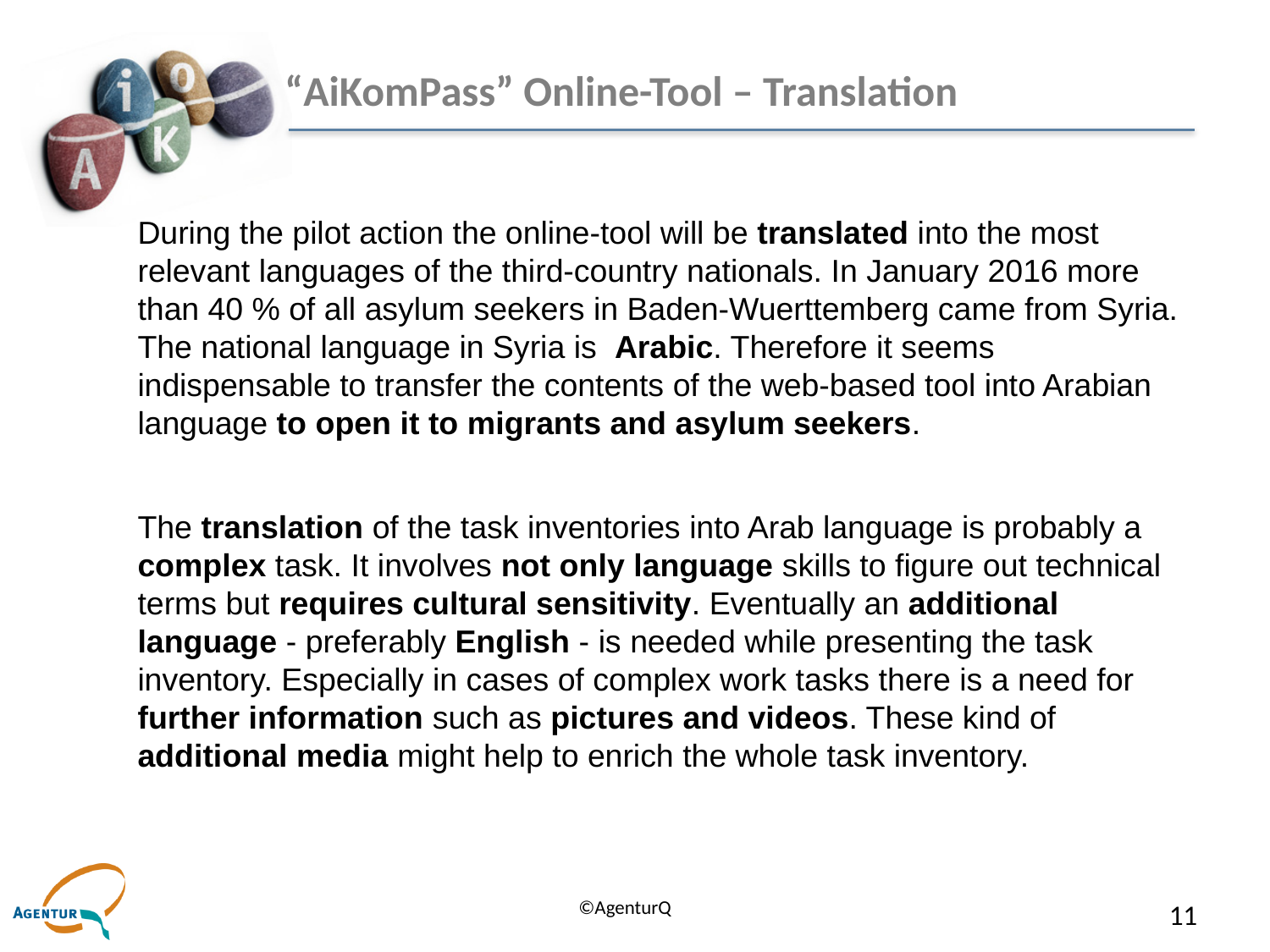

# “AiKomPass” Online-Tool – Translation
During the pilot action the online-tool will be translated into the most relevant languages of the third-country nationals. In January 2016 more than 40 % of all asylum seekers in Baden-Wuerttemberg came from Syria. The national language in Syria is  Arabic. Therefore it seems indispensable to transfer the contents of the web-based tool into Arabian language to open it to migrants and asylum seekers.

The translation of the task inventories into Arab language is probably a complex task. It involves not only language skills to figure out technical terms but requires cultural sensitivity. Eventually an additional language - preferably English - is needed while presenting the task inventory. Especially in cases of complex work tasks there is a need for further information such as pictures and videos. These kind of additional media might help to enrich the whole task inventory.

11